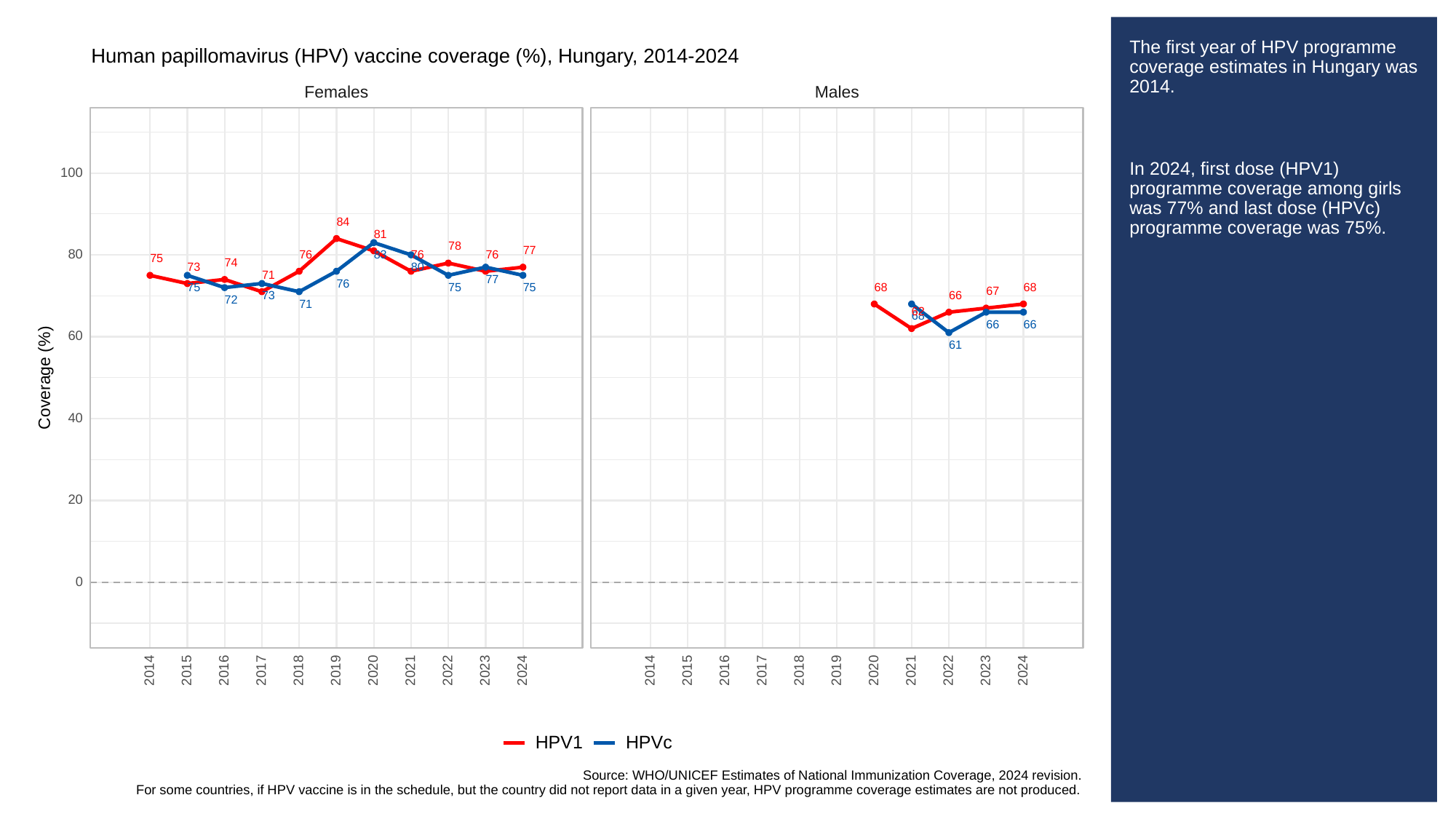

# The first year of HPV programme coverage estimates in Hungary was 2014.

In 2024, first dose (HPV1) programme coverage among girls was 77% and last dose (HPVc) programme coverage was 75%.

Human papillomavirus (HPV) vaccine coverage (%), Hungary, 2014-2024
Females
Males

100

84
81

78

77

80
76
76
76
83

75
74

73
80

71

77

76

68
68
75
75
75

67

66
73

72
71

62

68
66
66

60

61
Coverage (%)

40

20

0

2023
2023
2014
2015
2016
2017
2018
2019
2020
2021
2022
2024
2014
2015
2016
2017
2018
2019
2020
2021
2022
2024
HPVc
HPV1

Source: WHO/UNICEF Estimates of National Immunization Coverage, 2024 revision.
For some countries, if HPV vaccine is in the schedule, but the country did not report data in a given year, HPV programme coverage estimates are not produced.